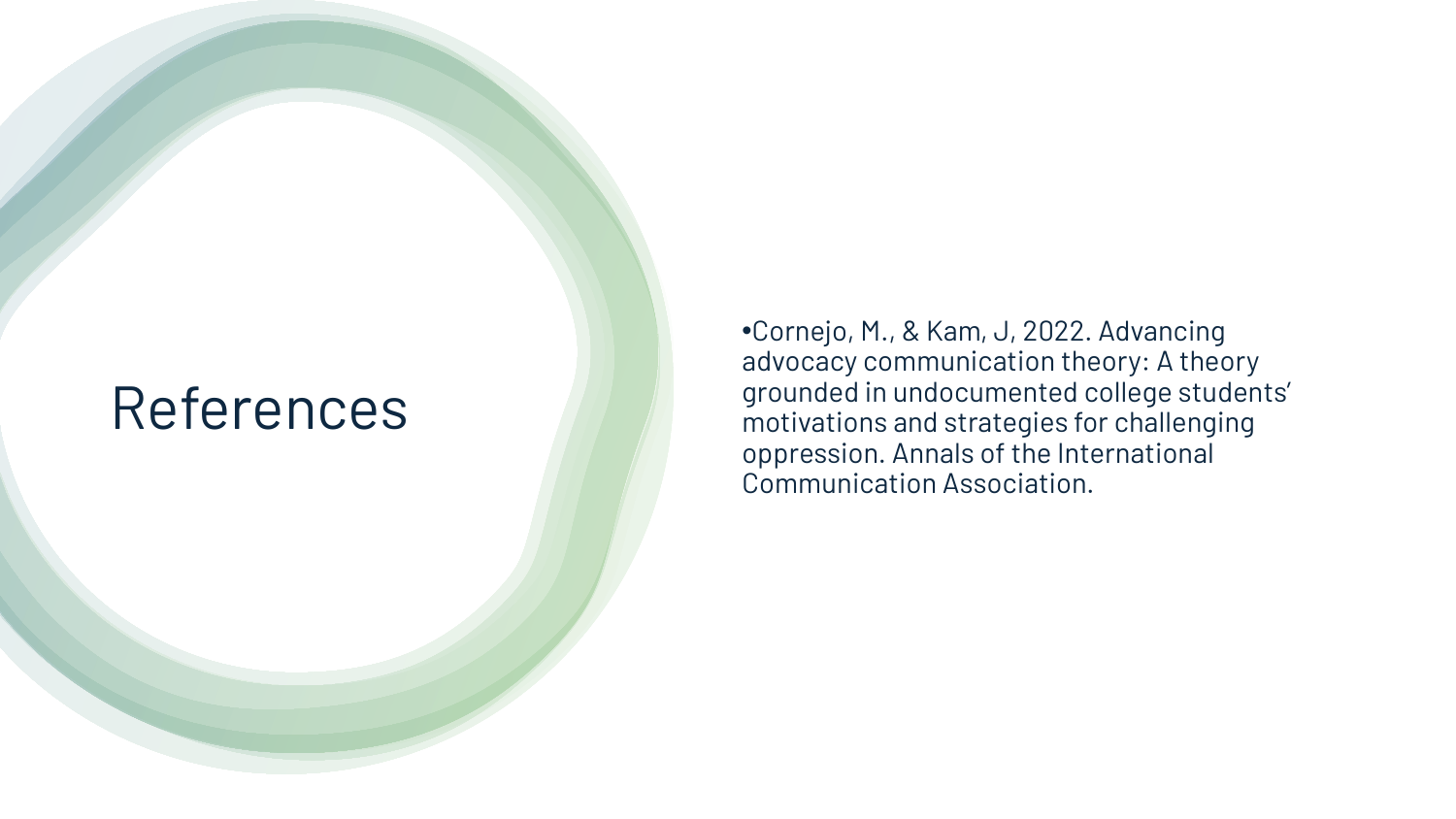

Cornejo, M., & Kam, J, 2022. Advancing advocacy communication theory: A theory grounded in undocumented college students’ motivations and strategies for challenging oppression. Annals of the International Communication Association.
# References